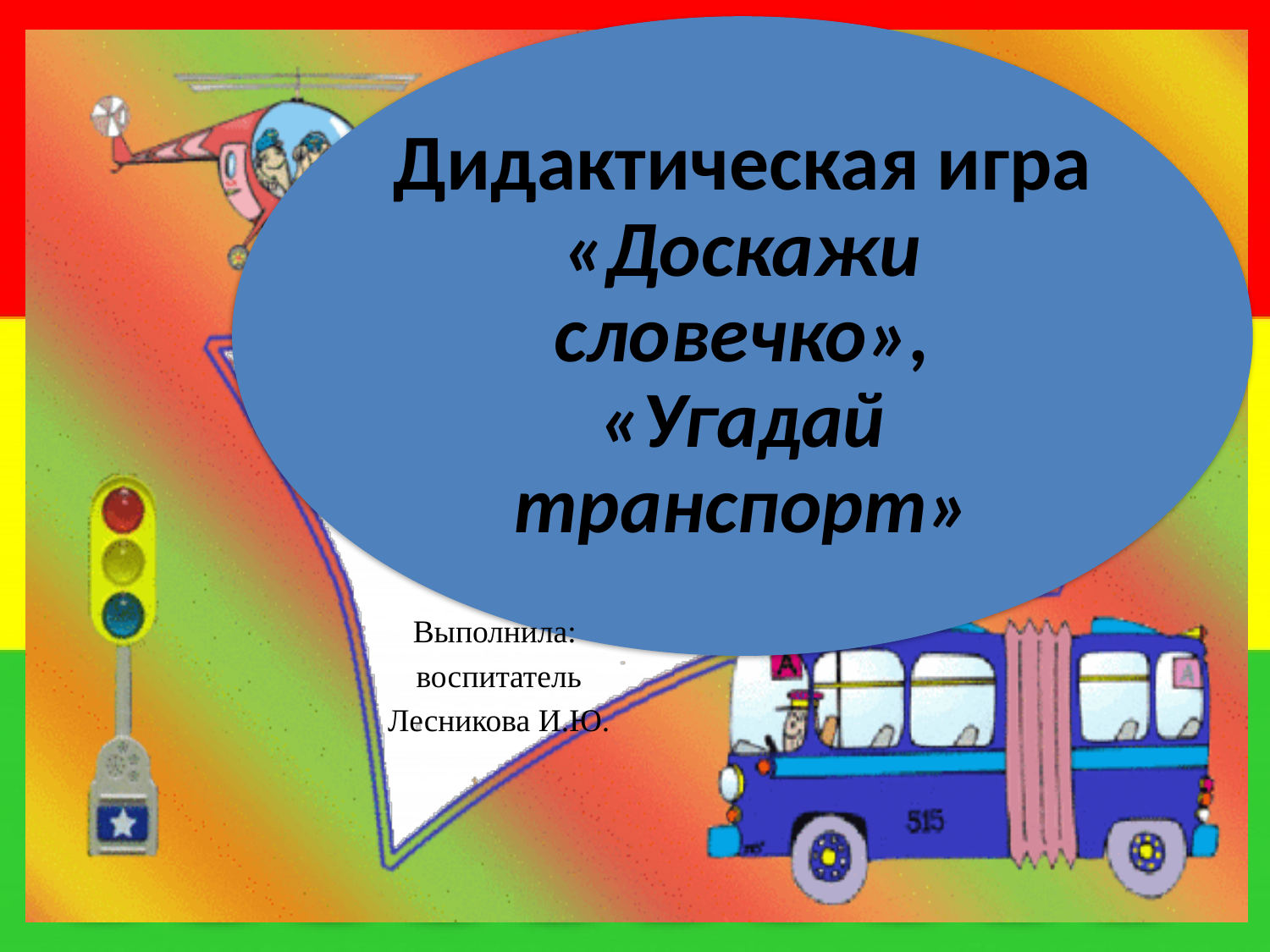

Дидактическая игра «Доскажи словечко»,
«Угадай транспорт»

Выполнила:
 воспитатель
 Лесникова И.Ю.